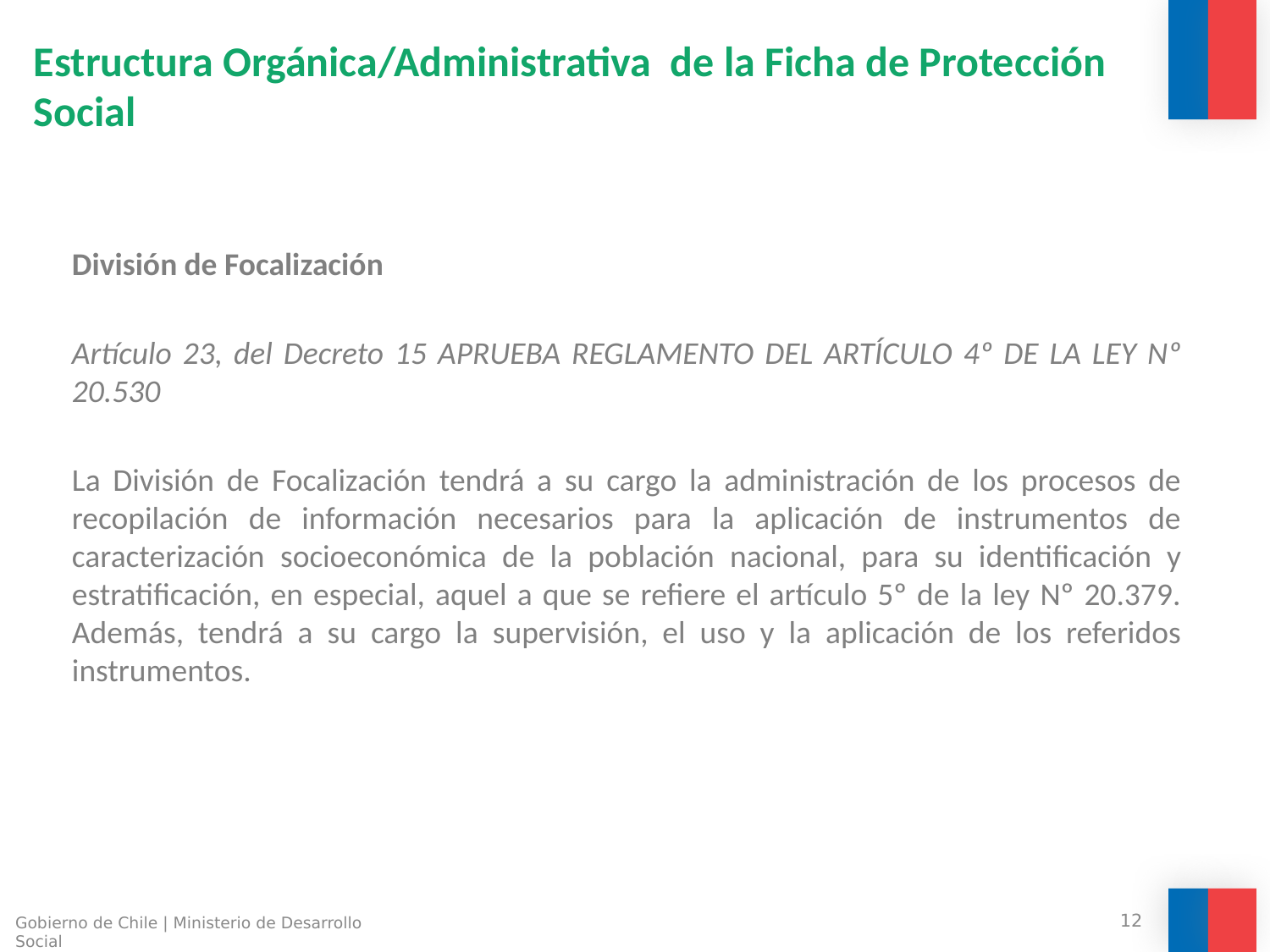

# Estructura Orgánica/Administrativa  de la Ficha de Protección Social
División de Focalización

Artículo 23, del Decreto 15 APRUEBA REGLAMENTO DEL ARTÍCULO 4º DE LA LEY Nº 20.530

La División de Focalización tendrá a su cargo la administración de los procesos de recopilación de información necesarios para la aplicación de instrumentos de caracterización socioeconómica de la población nacional, para su identificación y estratificación, en especial, aquel a que se refiere el artículo 5º de la ley Nº 20.379. Además, tendrá a su cargo la supervisión, el uso y la aplicación de los referidos instrumentos.

Gobierno de Chile | Ministerio de Desarrollo Social
12